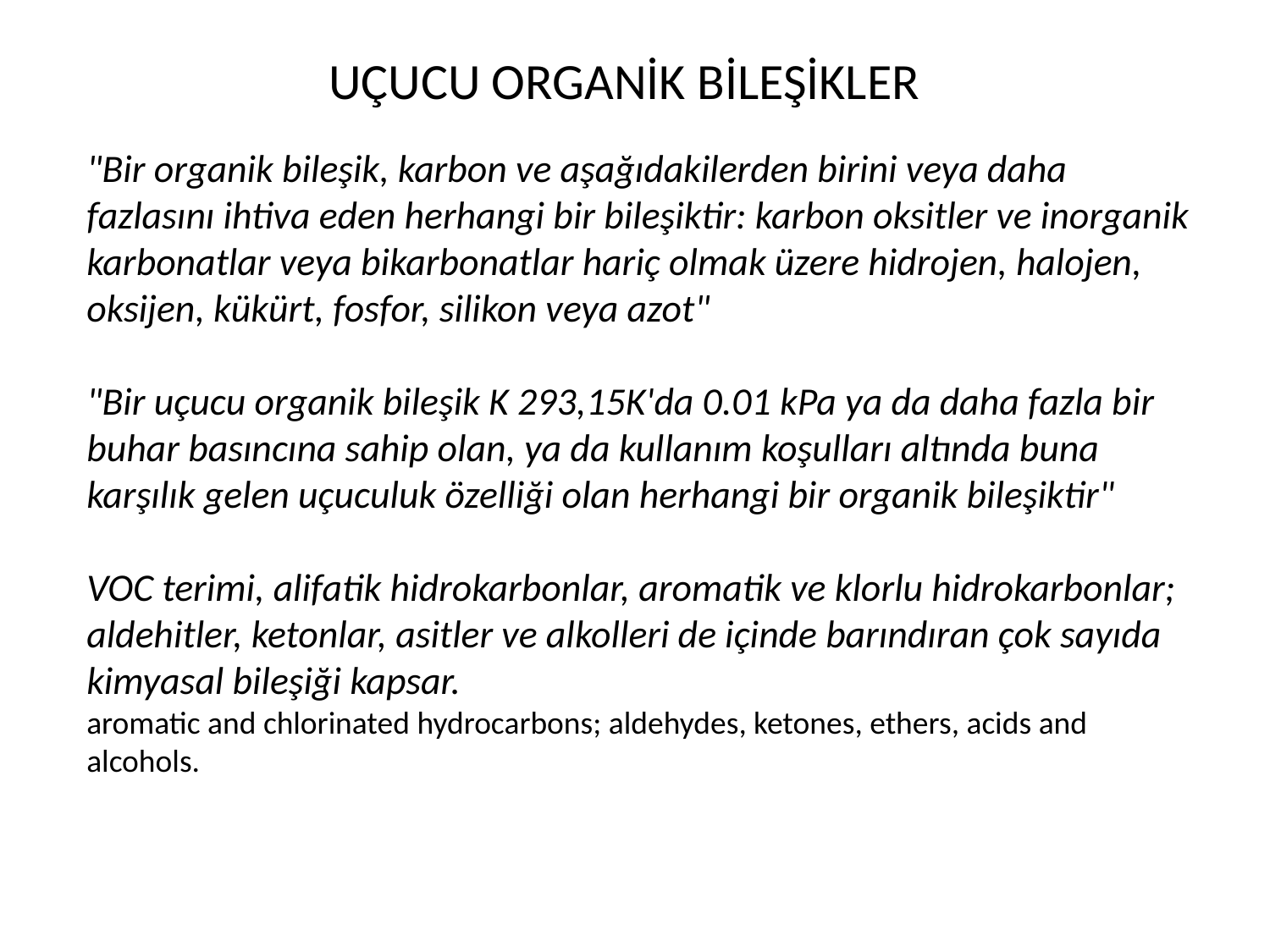

# UÇUCU ORGANİK BİLEŞİKLER
"Bir organik bileşik, karbon ve aşağıdakilerden birini veya daha fazlasını ihtiva eden herhangi bir bileşiktir: karbon oksitler ve inorganik karbonatlar veya bikarbonatlar hariç olmak üzere hidrojen, halojen, oksijen, kükürt, fosfor, silikon veya azot"

"Bir uçucu organik bileşik K 293,15K'da 0.01 kPa ya da daha fazla bir buhar basıncına sahip olan, ya da kullanım koşulları altında buna karşılık gelen uçuculuk özelliği olan herhangi bir organik bileşiktir"

VOC terimi, alifatik hidrokarbonlar, aromatik ve klorlu hidrokarbonlar; aldehitler, ketonlar, asitler ve alkolleri de içinde barındıran çok sayıda kimyasal bileşiği kapsar.
aromatic and chlorinated hydrocarbons; aldehydes, ketones, ethers, acids and alcohols.